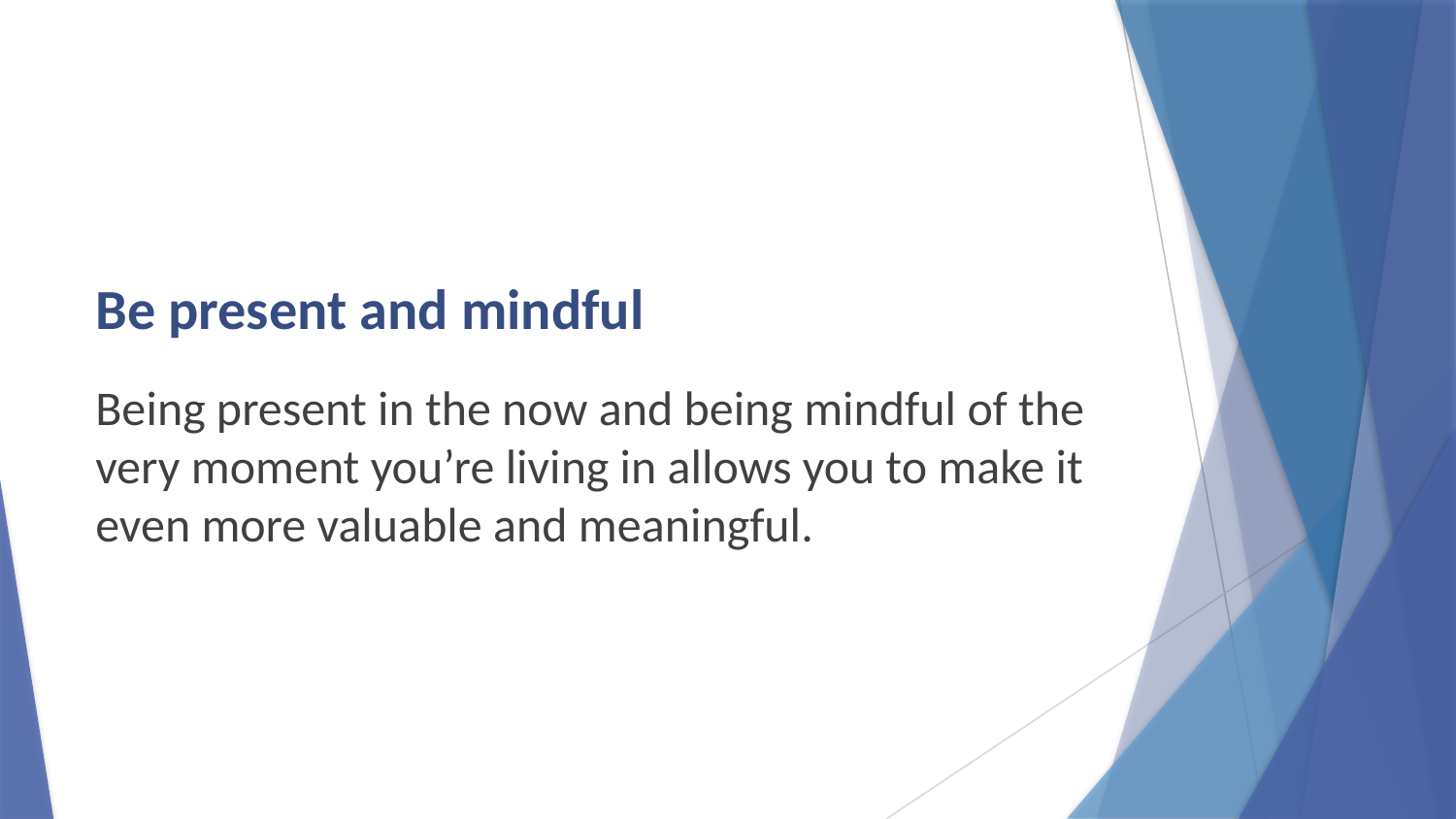

# Be present and mindful
Being present in the now and being mindful of the very moment you’re living in allows you to make it even more valuable and meaningful.